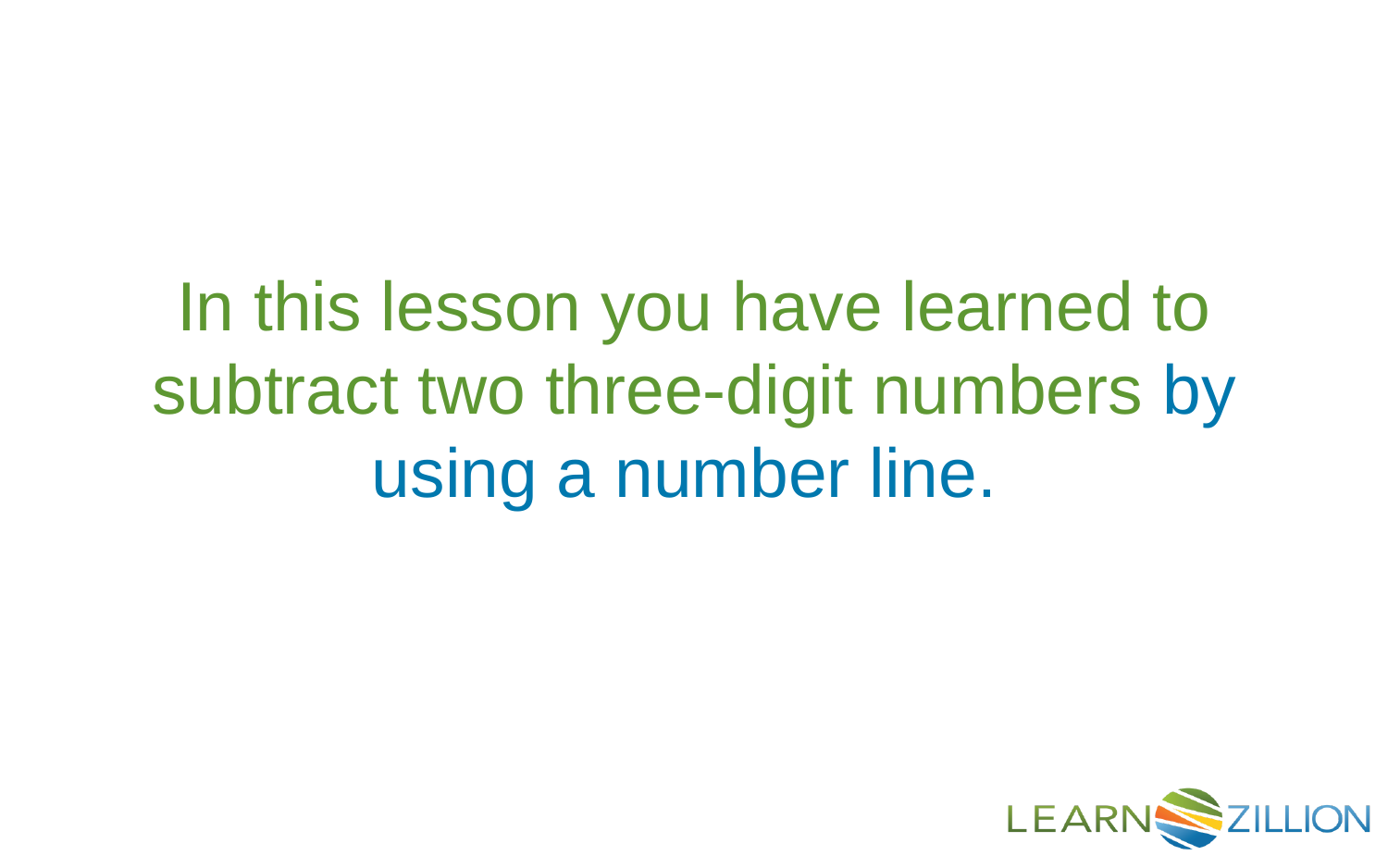

In this lesson you have learned to subtract two three-digit numbers by using a number line.